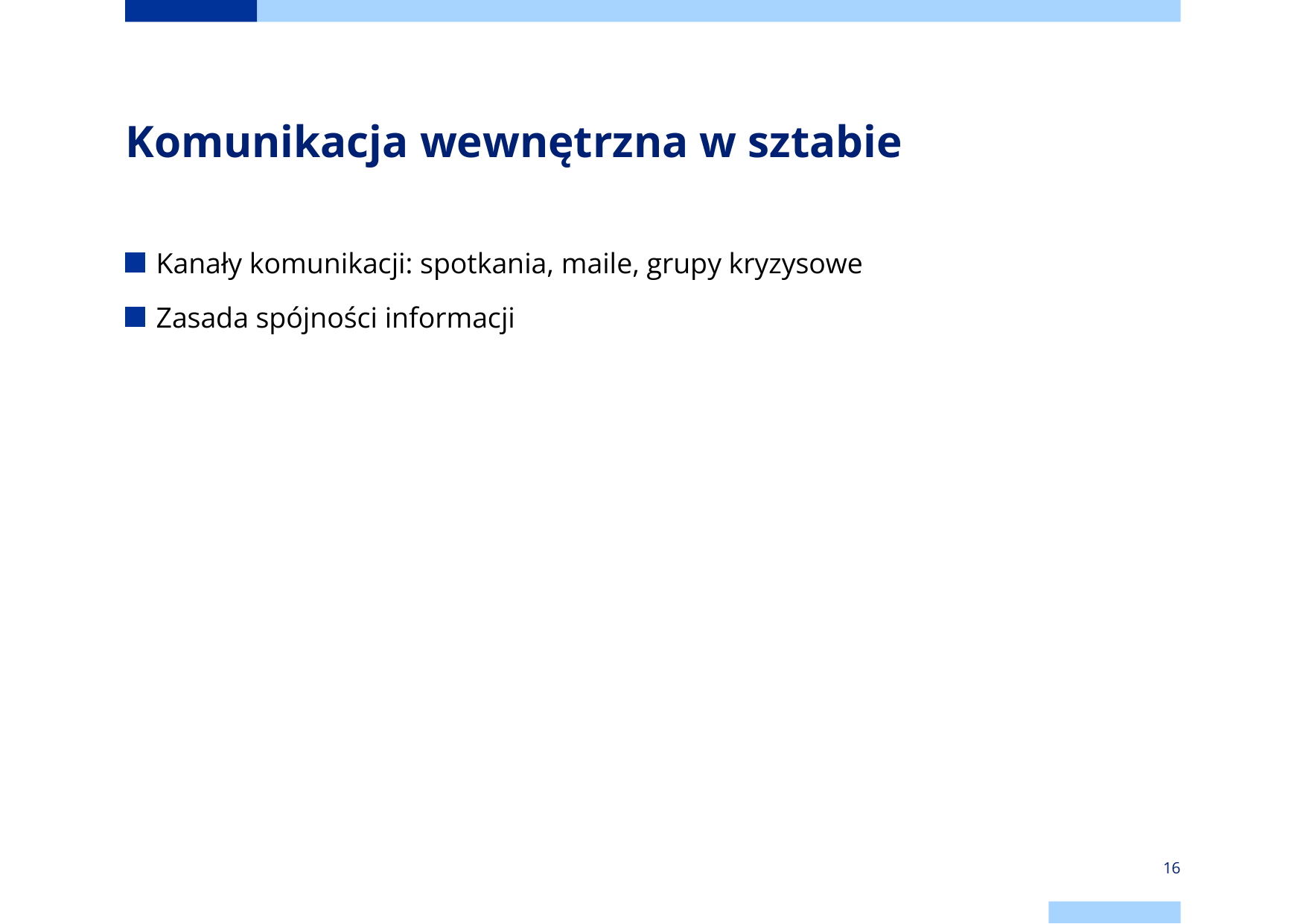

# Komunikacja wewnętrzna w sztabie
Kanały komunikacji: spotkania, maile, grupy kryzysowe
Zasada spójności informacji
16